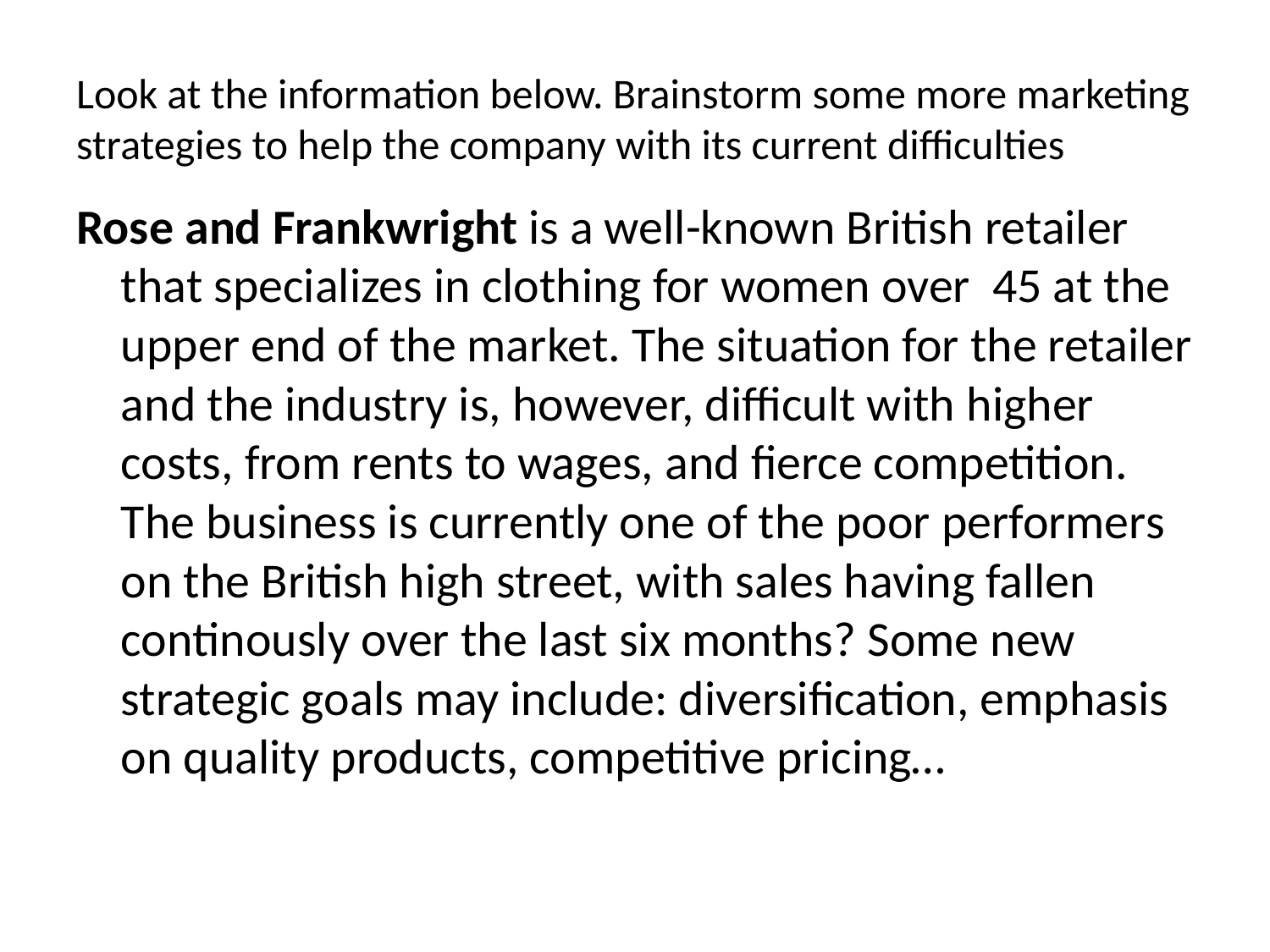

# Look at the information below. Brainstorm some more marketing strategies to help the company with its current difficulties
Rose and Frankwright is a well-known British retailer that specializes in clothing for women over  45 at the upper end of the market. The situation for the retailer and the industry is, however, difficult with higher costs, from rents to wages, and fierce competition. The business is currently one of the poor performers on the British high street, with sales having fallen continously over the last six months? Some new strategic goals may include: diversification, emphasis on quality products, competitive pricing…